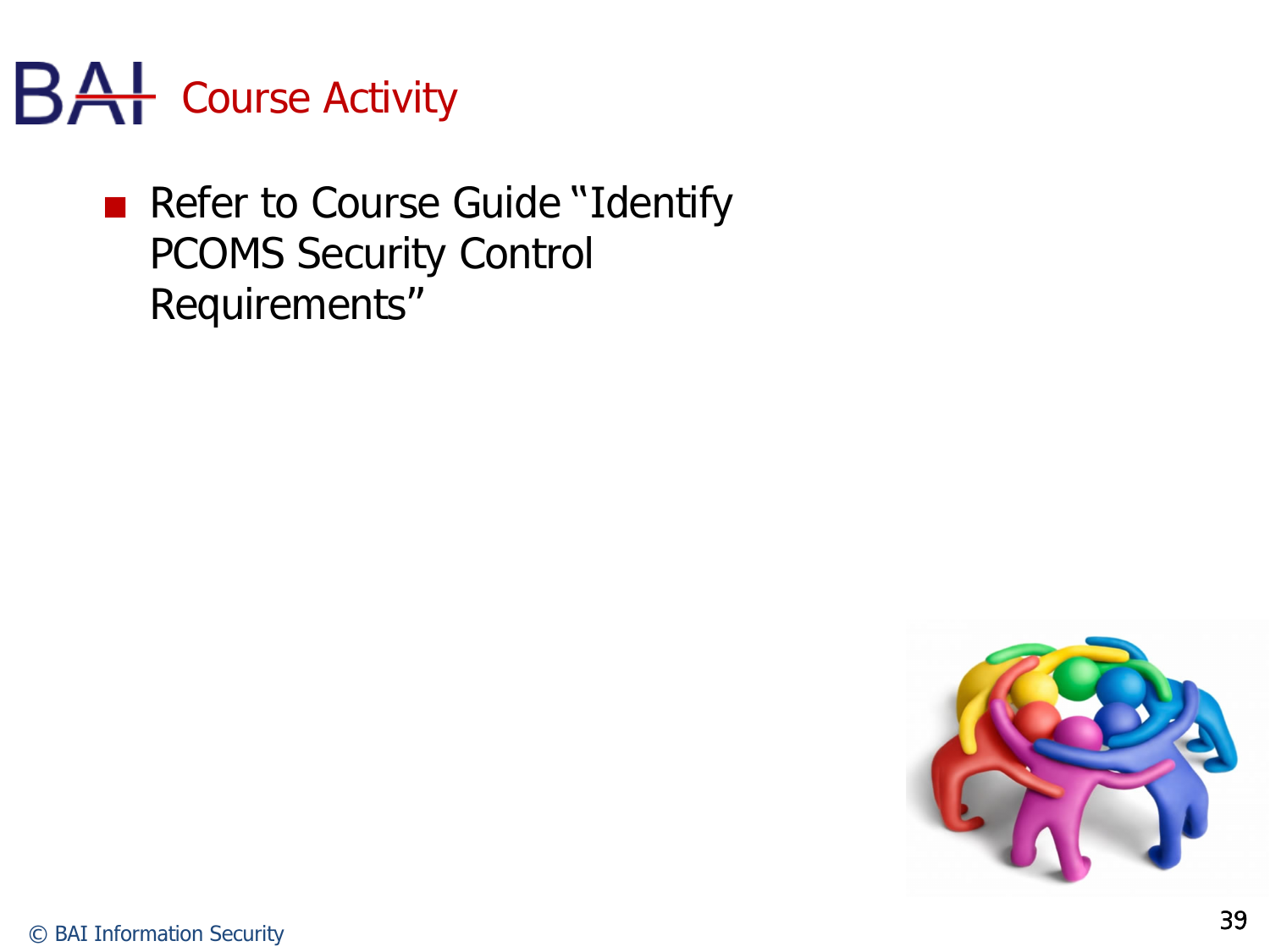

# Course Activity
Refer to Course Guide “Identify PCOMS Security Control Requirements”